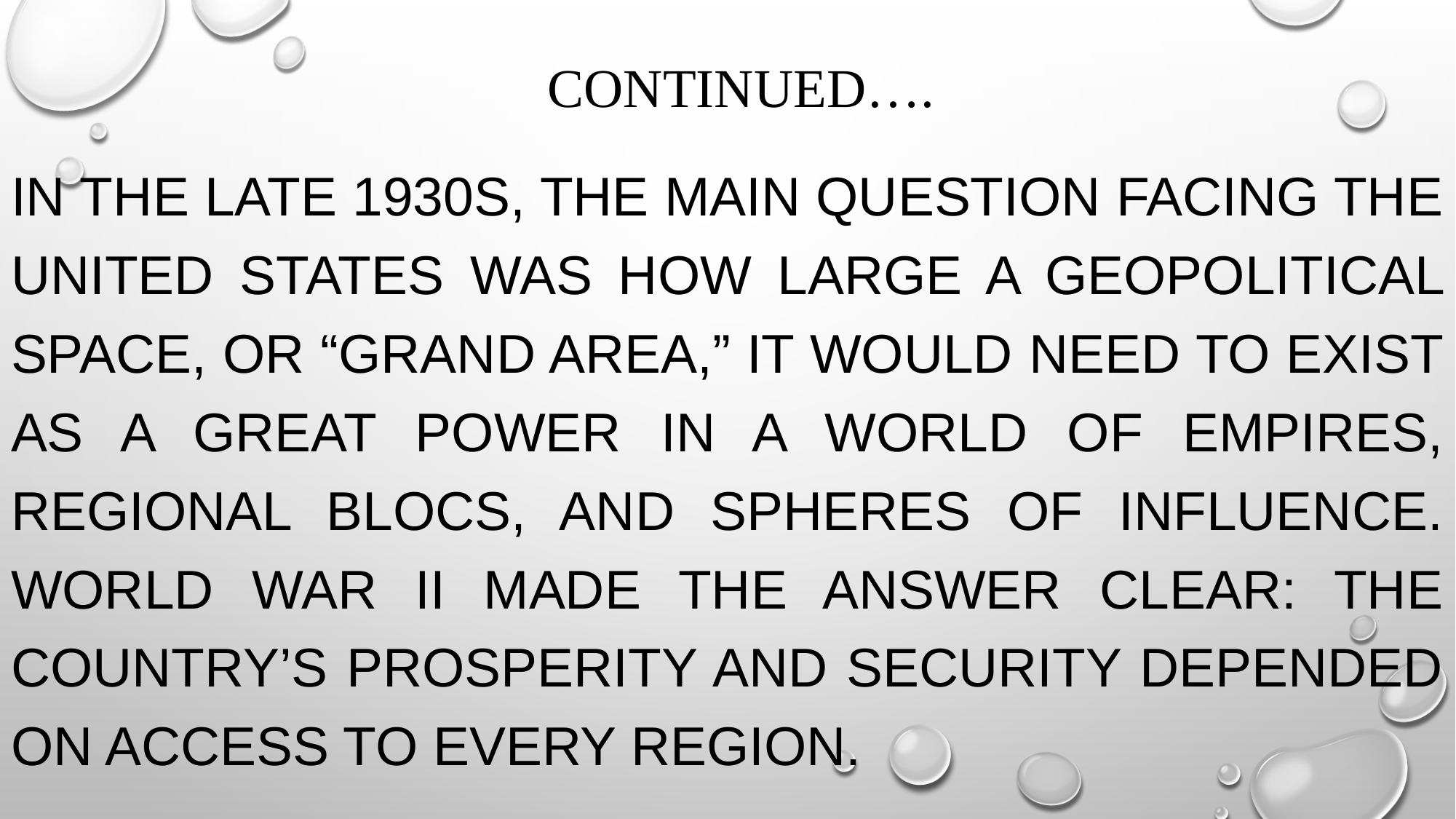

# continued….
In the late 1930s, the main question facing the United States was how large a geopolitical space, or “grand area,” it would need to exist as a great power in a world of empires, regional blocs, and spheres of influence. World War II made the answer clear: the country’s prosperity and security depended on access to every region.